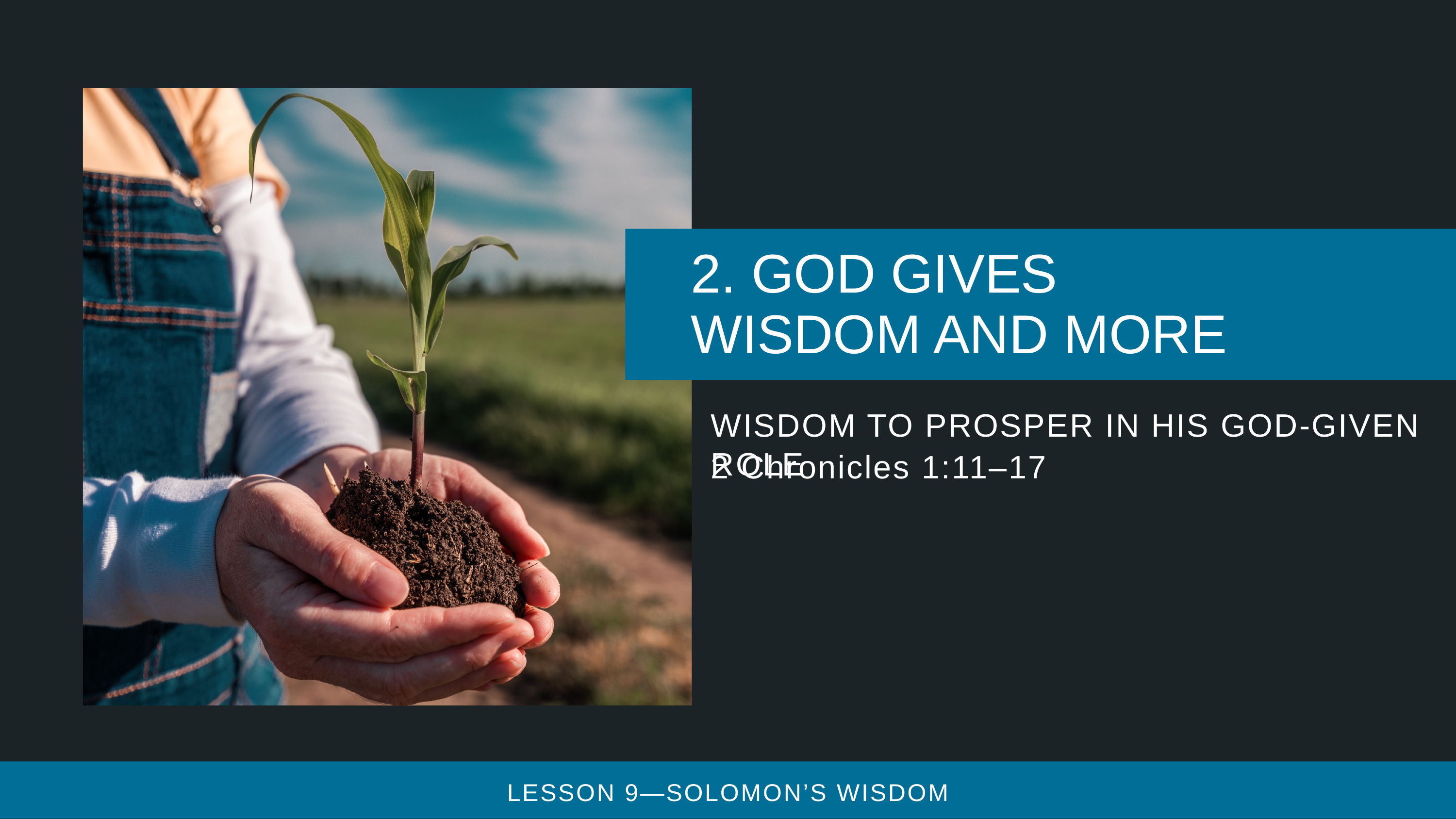

WISDOM TO PROSPER IN HIS GOD-GIVEN ROLE
2 Chronicles 1:11–17